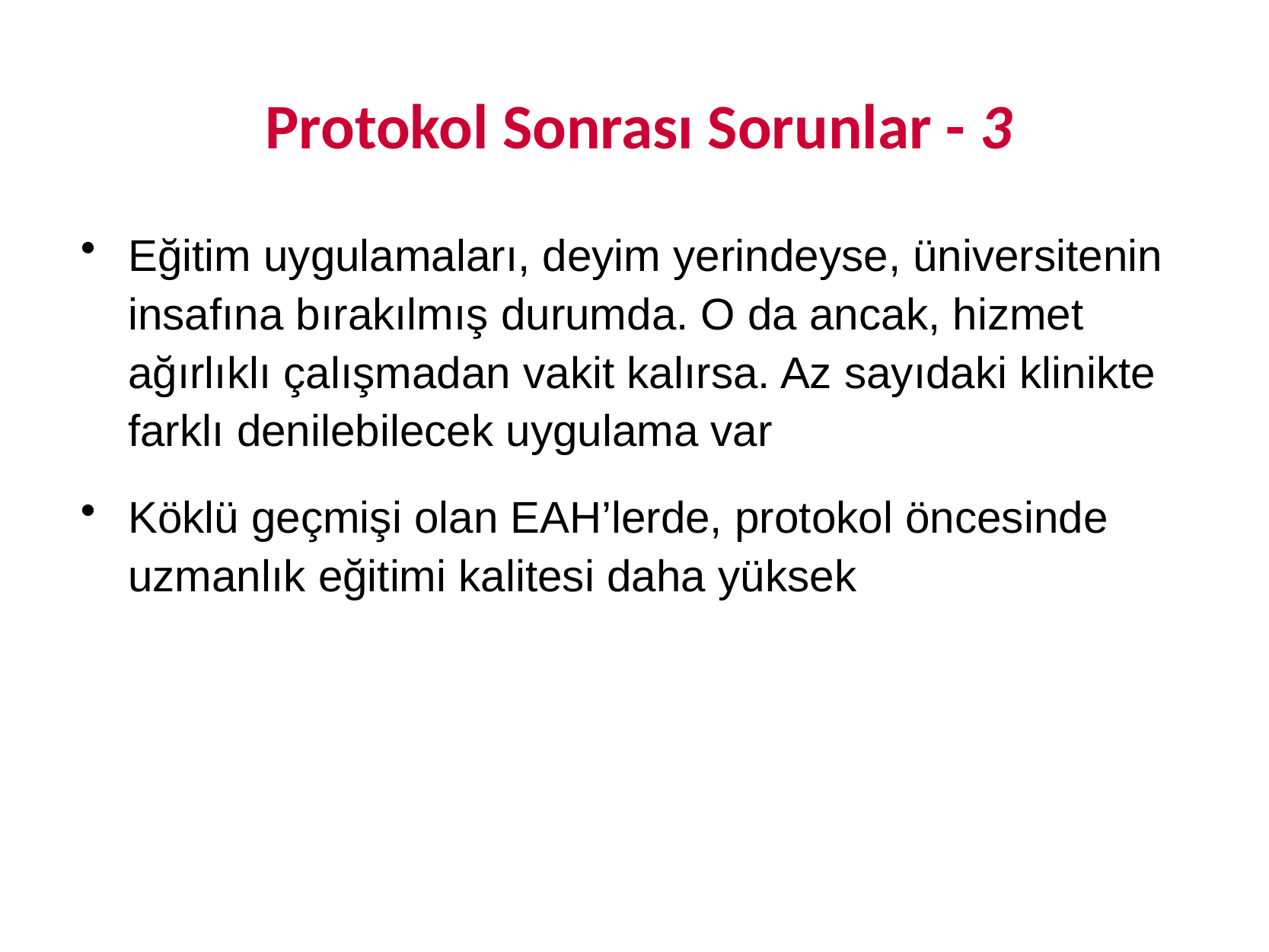

# Protokol Sonrası Sorunlar - 3
Eğitim uygulamaları, deyim yerindeyse, üniversitenin insafına bırakılmış durumda. O da ancak, hizmet ağırlıklı çalışmadan vakit kalırsa. Az sayıdaki klinikte farklı denilebilecek uygulama var
Köklü geçmişi olan EAH’lerde, protokol öncesinde uzmanlık eğitimi kalitesi daha yüksek